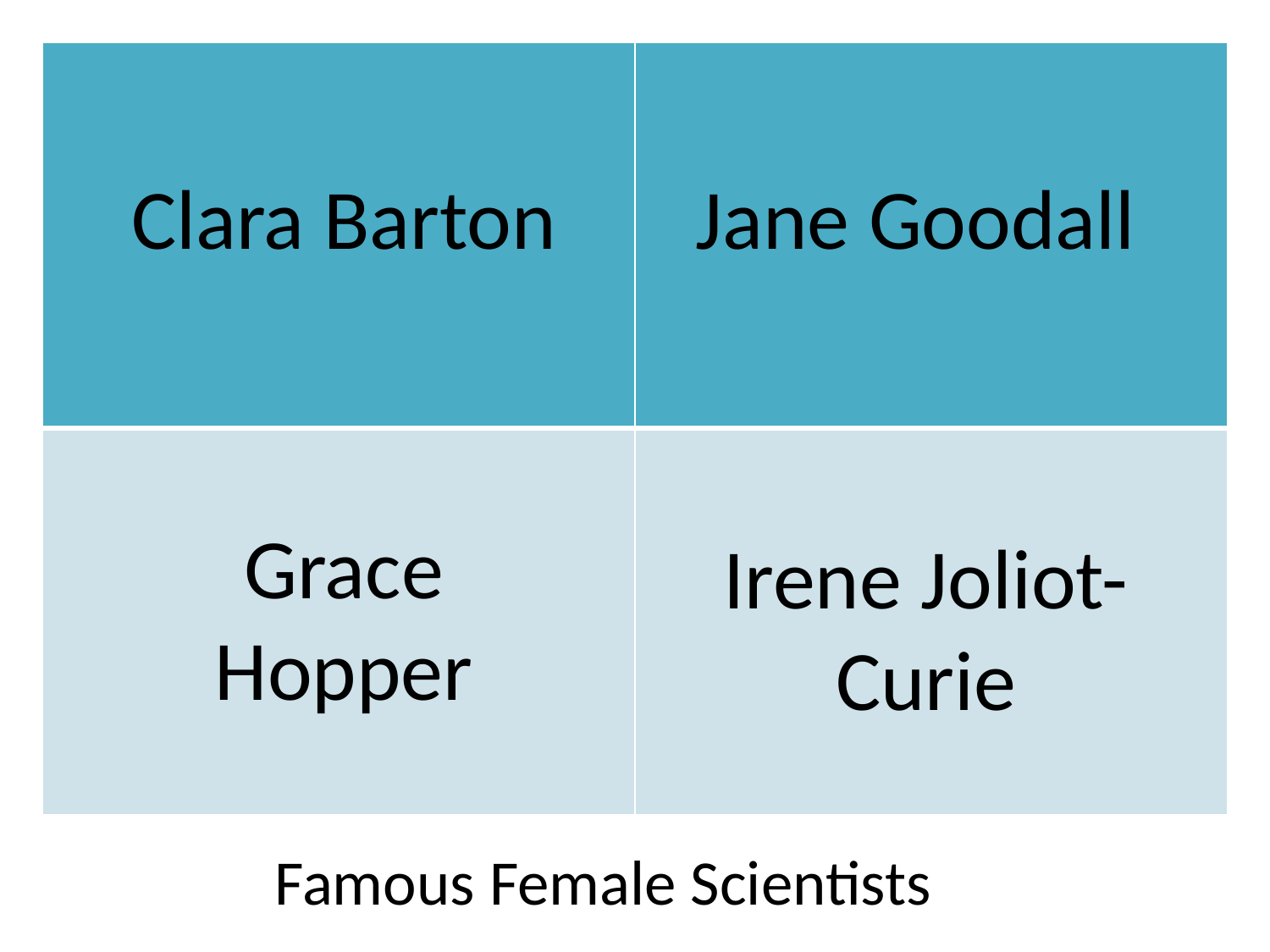

|  |  |
| --- | --- |
|  |  |
Clara Barton
Jane Goodall
Grace Hopper
Irene Joliot-Curie
Famous Female Scientists